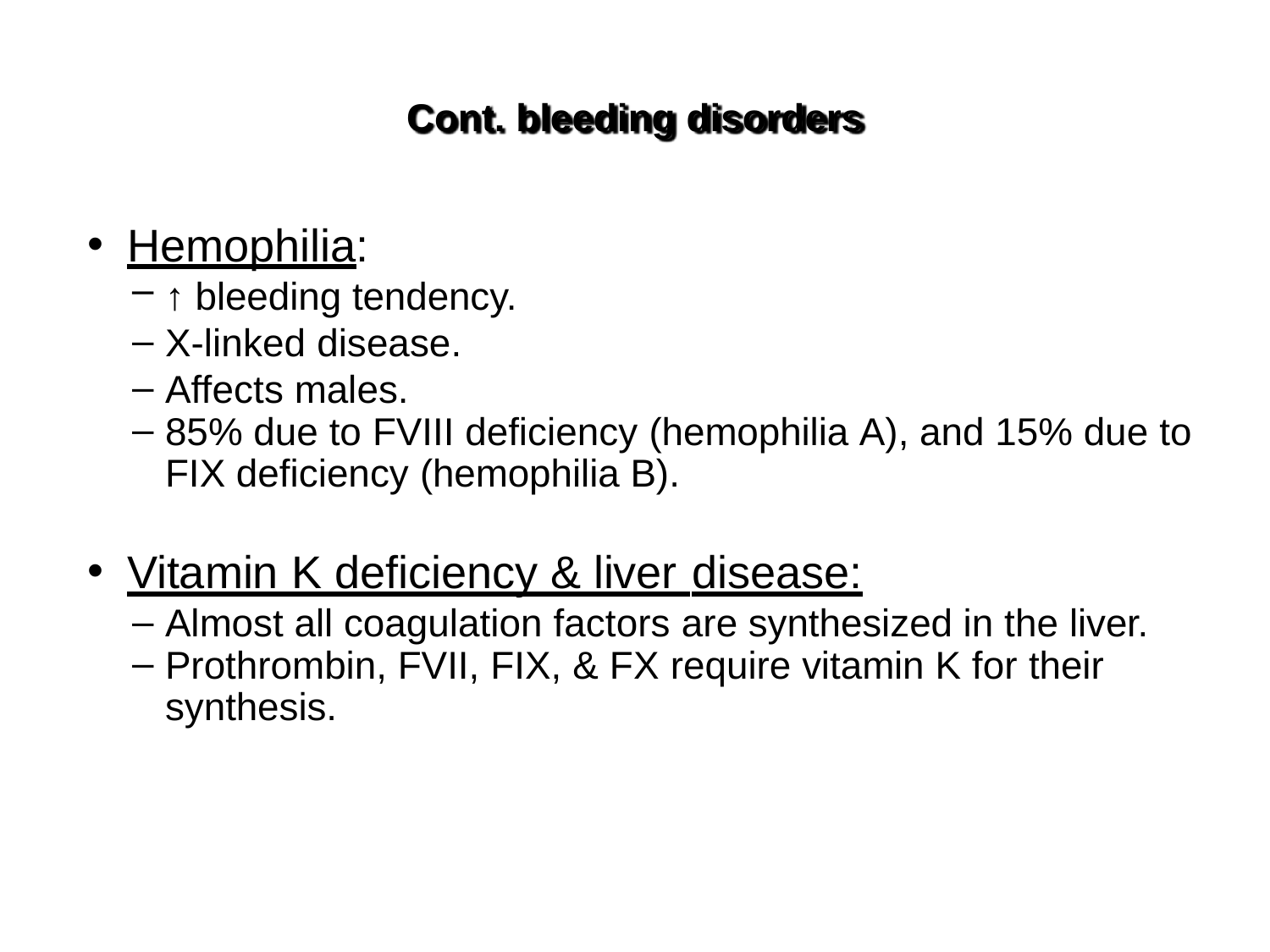

Cont. bleeding disorders
# Hemophilia:
↑ bleeding tendency.
X-linked disease.
Affects males.
85% due to FVIII deficiency (hemophilia A), and 15% due to
FIX deficiency (hemophilia B).

Vitamin K deficiency & liver disease:
Almost all coagulation factors are synthesized in the liver.
Prothrombin, FVII, FIX, & FX require vitamin K for their
synthesis.